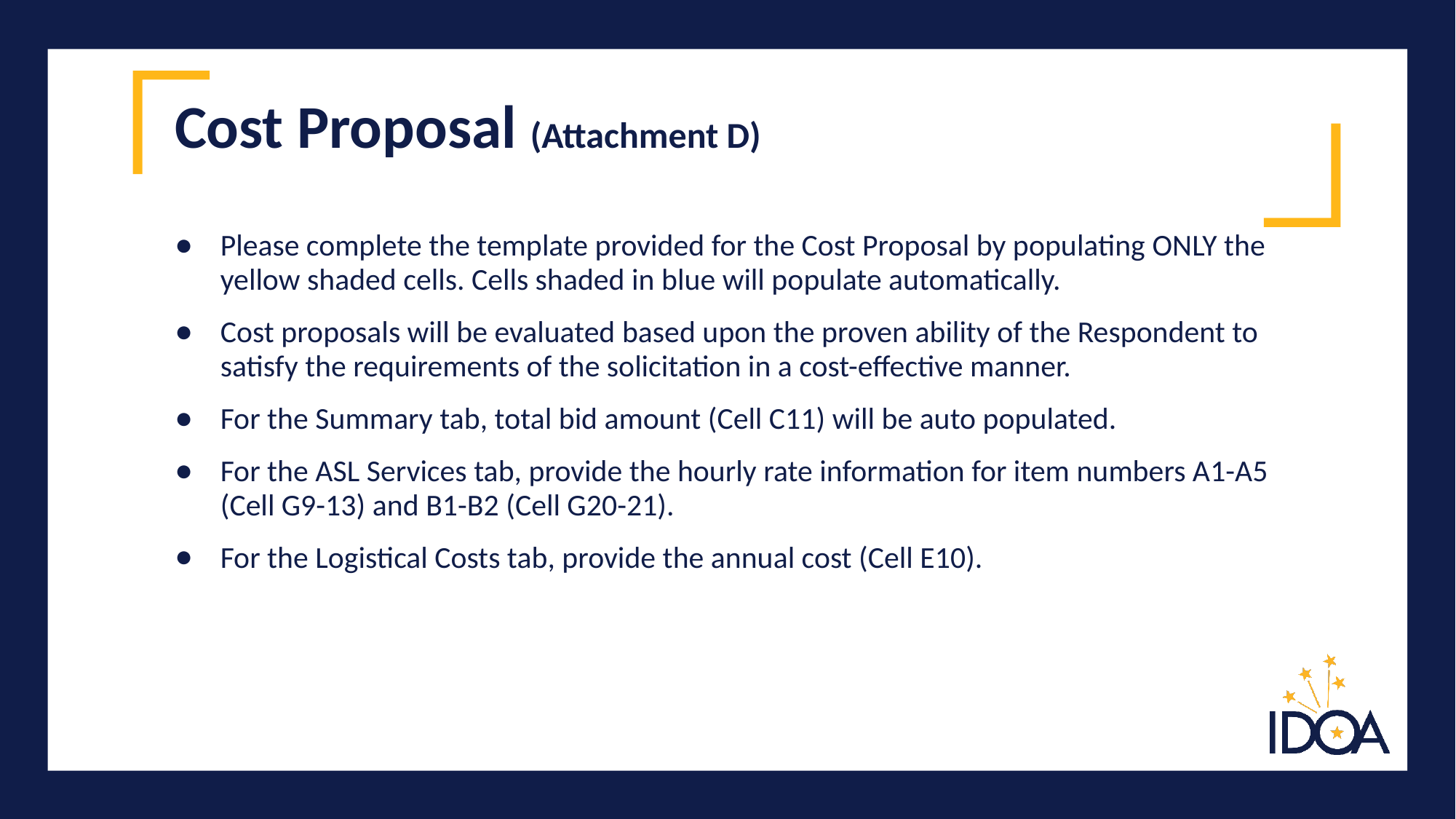

# Cost Proposal (Attachment D)
Please complete the template provided for the Cost Proposal by populating ONLY the yellow shaded cells. Cells shaded in blue will populate automatically.
Cost proposals will be evaluated based upon the proven ability of the Respondent to satisfy the requirements of the solicitation in a cost-effective manner.
For the Summary tab, total bid amount (Cell C11) will be auto populated.
For the ASL Services tab, provide the hourly rate information for item numbers A1-A5 (Cell G9-13) and B1-B2 (Cell G20-21).
For the Logistical Costs tab, provide the annual cost (Cell E10).